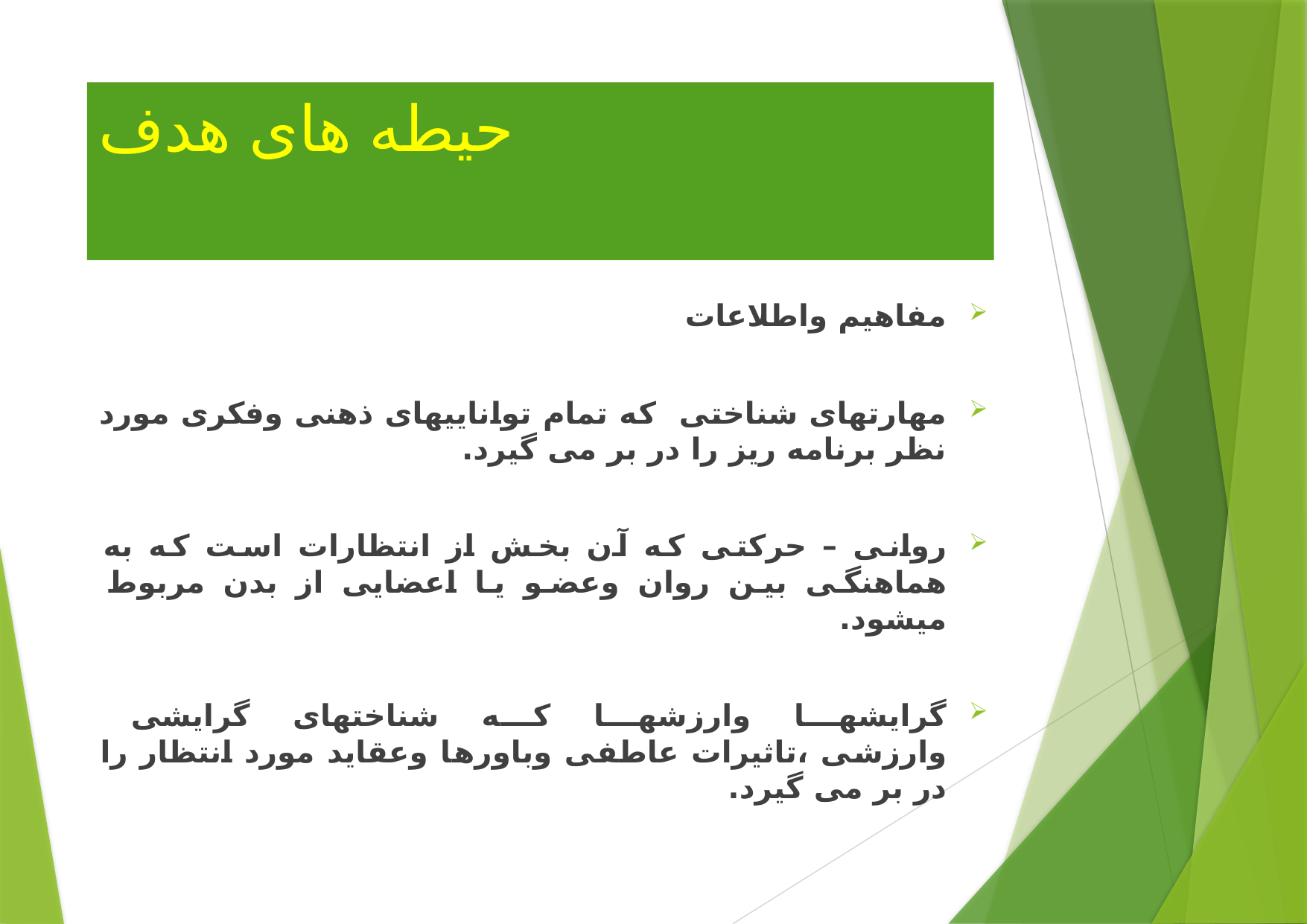

# حیطه های هدف
مفاهیم واطلاعات

مهارتهای شناختی  که تمام تواناییهای ذهنی وفکری مورد نظر برنامه ریز را در بر می گیرد.

روانی – حرکتی که آن بخش از انتظارات است که به هماهنگی بین روان وعضو یا اعضایی از بدن مربوط میشود.

گرایشها وارزشها که شناختهای گرایشی وارزشی ،تاثیرات عاطفی وباورها وعقاید مورد انتظار را در بر می گیرد.